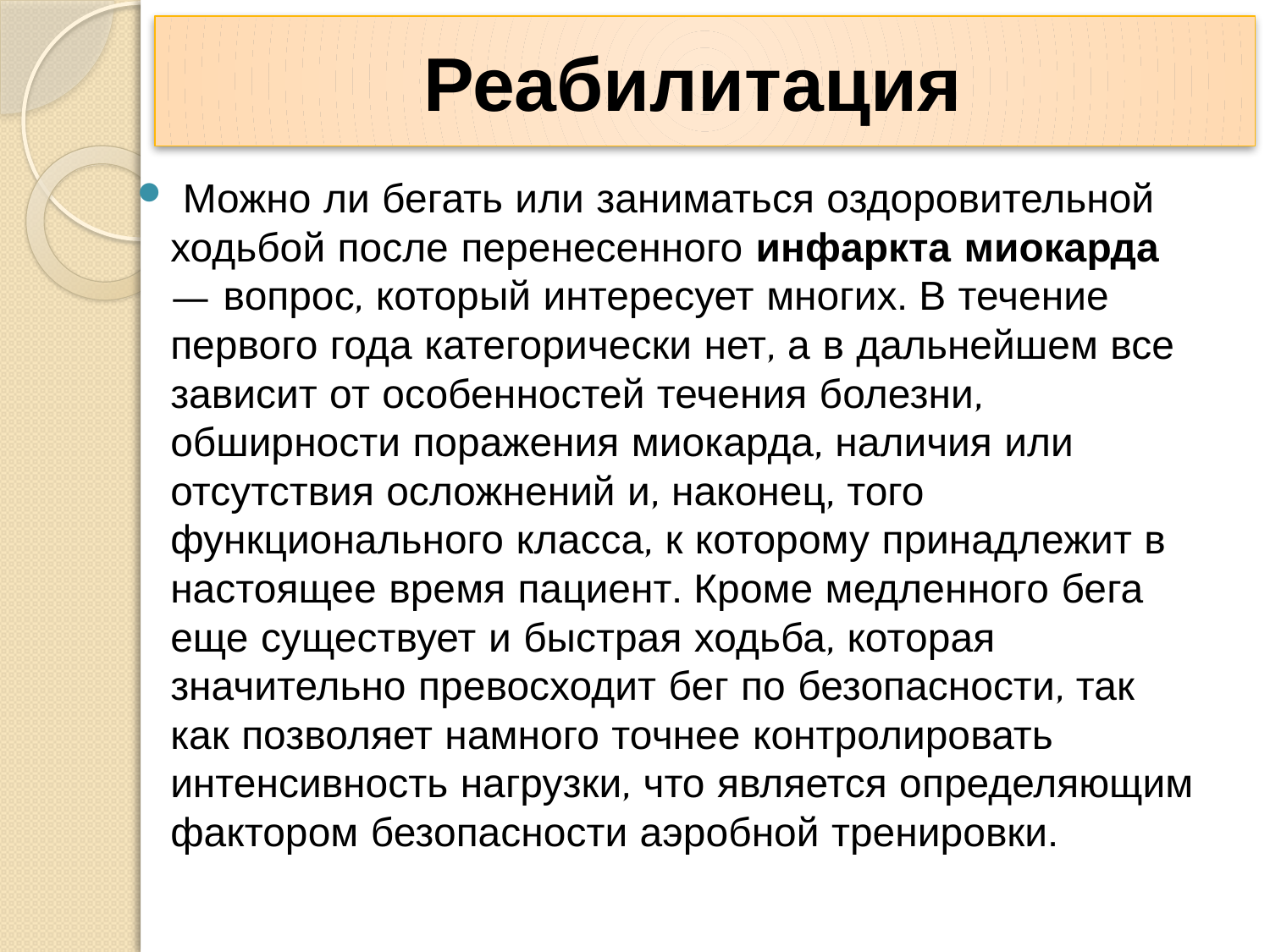

# Реабилитация
 Можно ли бегать или заниматься оздоровительной ходьбой после перенесенного инфаркта миокарда — вопрос, который интересует многих. В течение первого года категорически нет, а в дальнейшем все зависит от особенностей течения болезни, обширности поражения миокарда, наличия или отсутствия осложнений и, наконец, того функционального класса, к которому принадлежит в настоящее время пациент. Кроме медленного бега еще существует и быстрая ходьба, которая  значительно превосходит бег по безопасности, так как позволяет намного точнее контролировать интенсивность нагрузки, что является определяющим фактором безопасности аэробной тренировки.